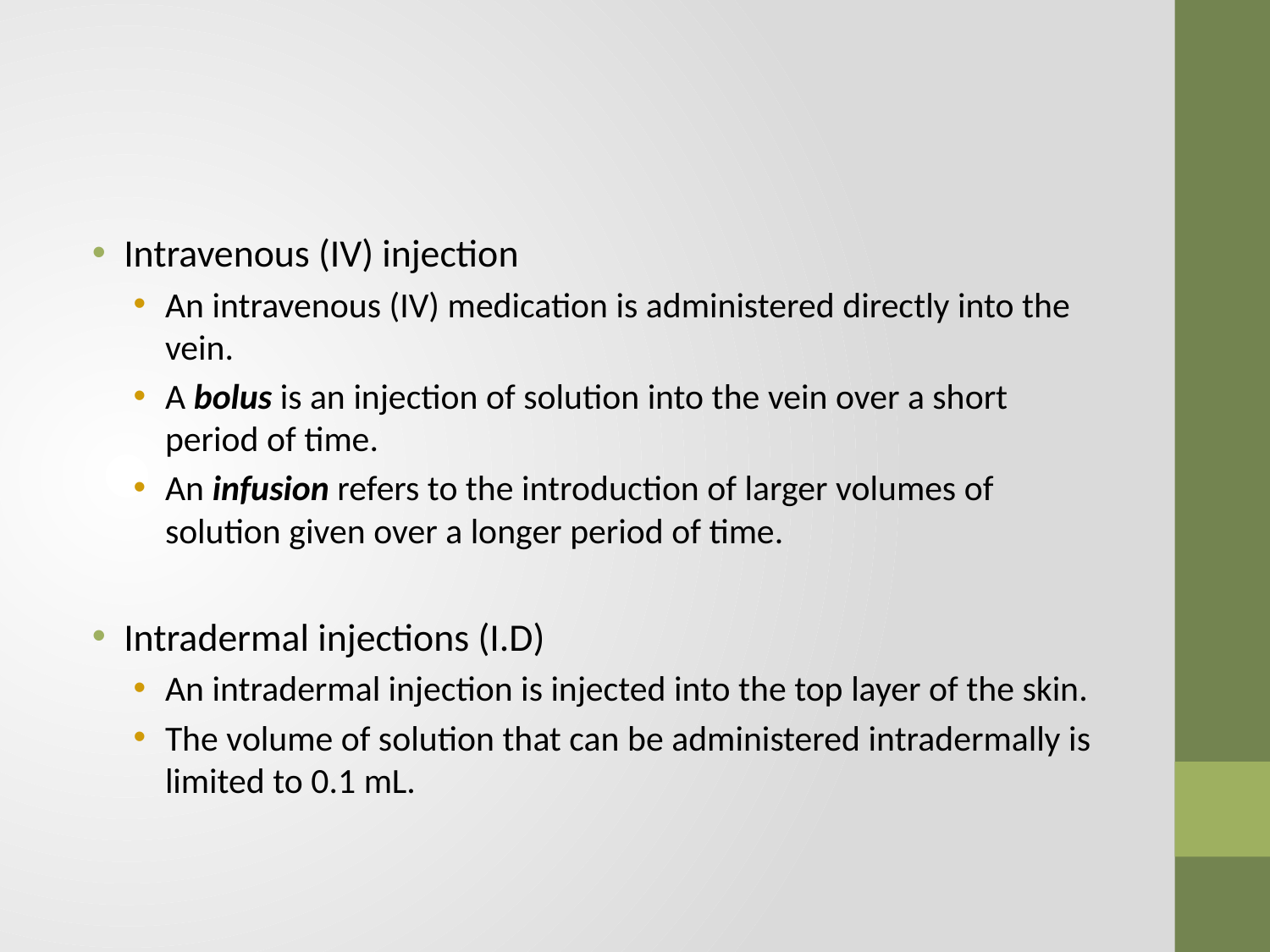

#
Intravenous (IV) injection
An intravenous (IV) medication is administered directly into the vein.
A bolus is an injection of solution into the vein over a short period of time.
An infusion refers to the introduction of larger volumes of solution given over a longer period of time.

Intradermal injections (I.D)
An intradermal injection is injected into the top layer of the skin.
The volume of solution that can be administered intradermally is limited to 0.1 mL.